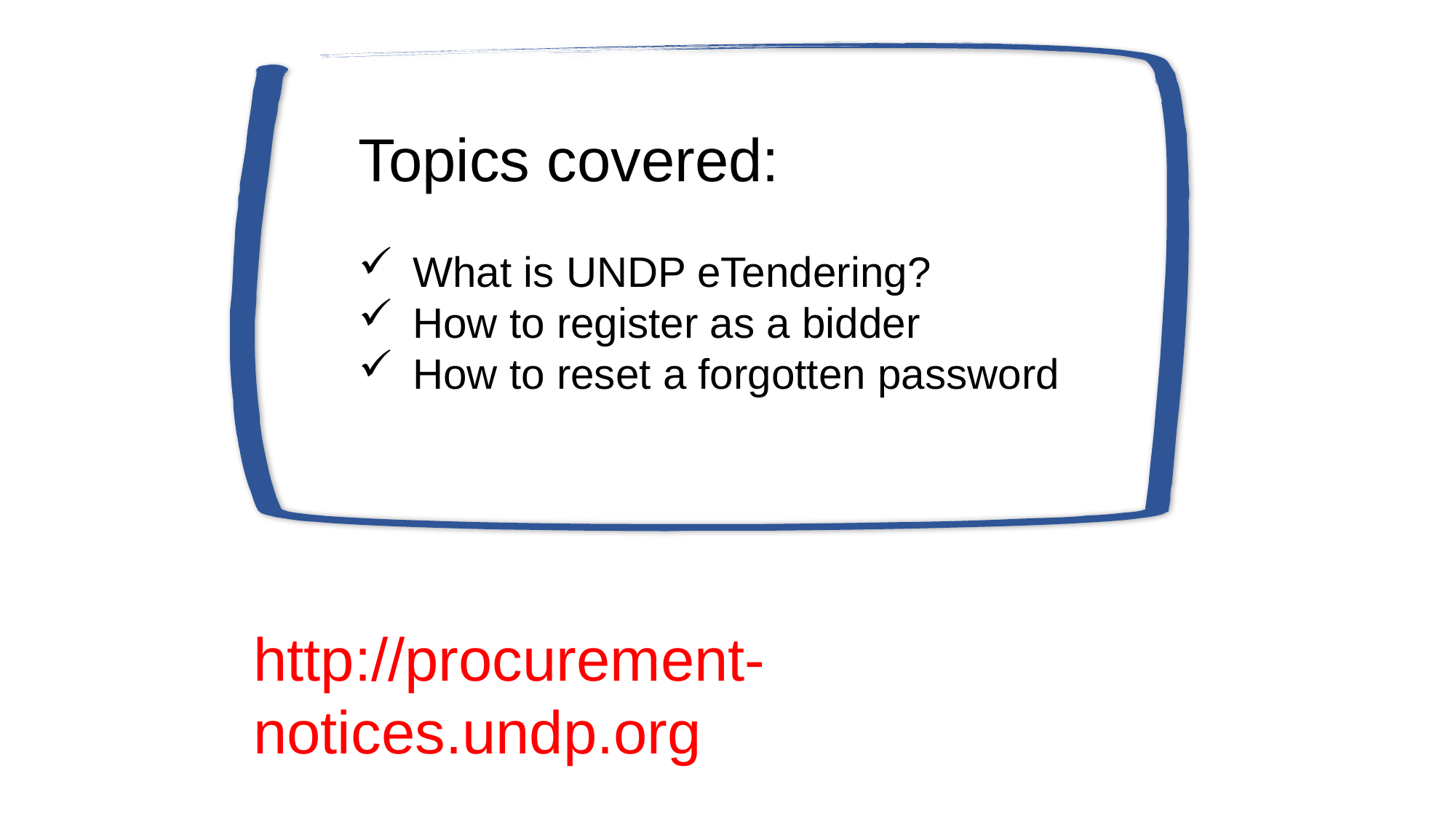

Topics covered:

What is UNDP eTendering?
How to register as a bidder
How to reset a forgotten password
http://procurement-notices.undp.org